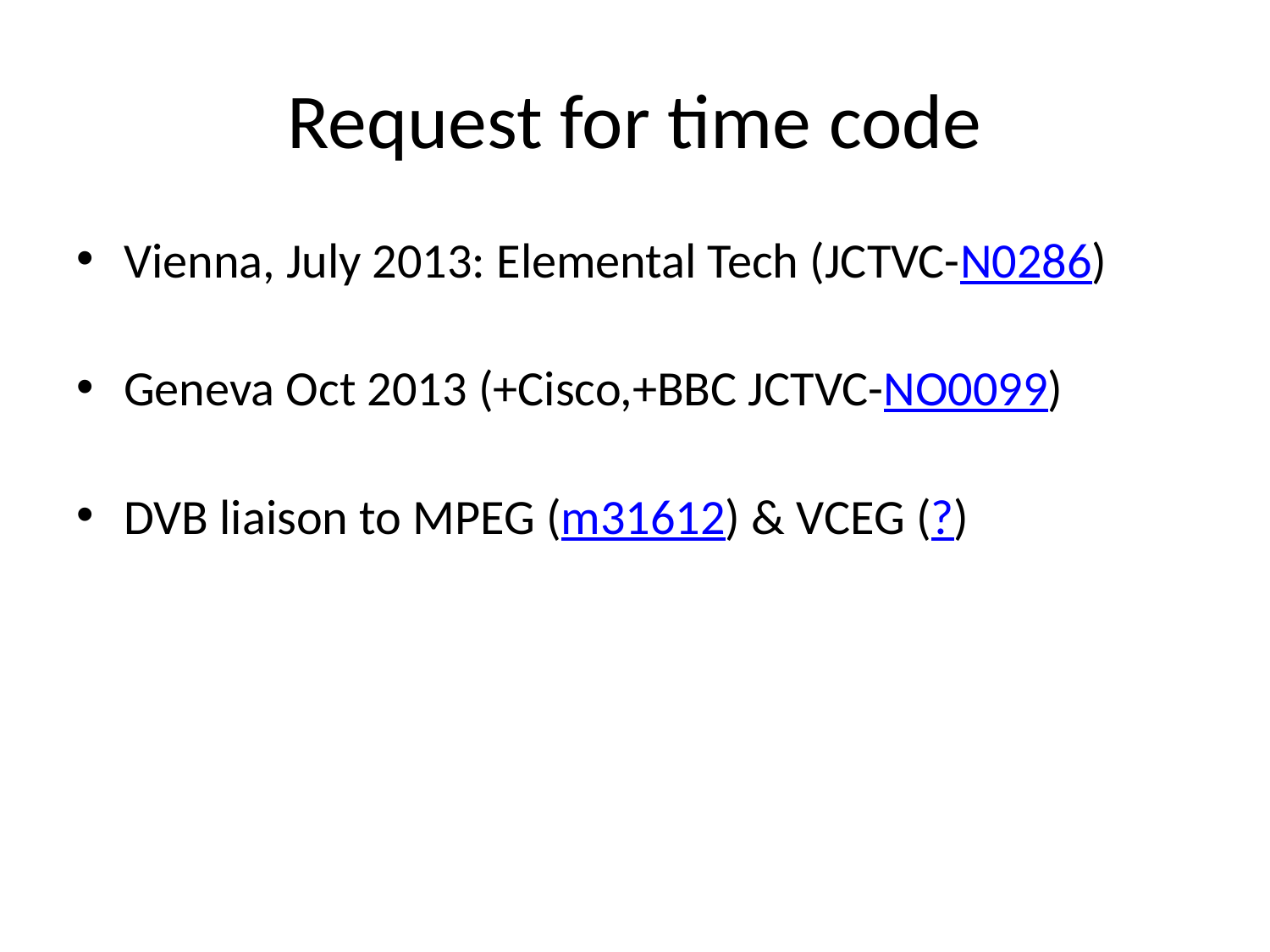

# Request for time code
Vienna, July 2013: Elemental Tech (JCTVC-N0286)
Geneva Oct 2013 (+Cisco,+BBC JCTVC-NO0099)
DVB liaison to MPEG (m31612) & VCEG (?)